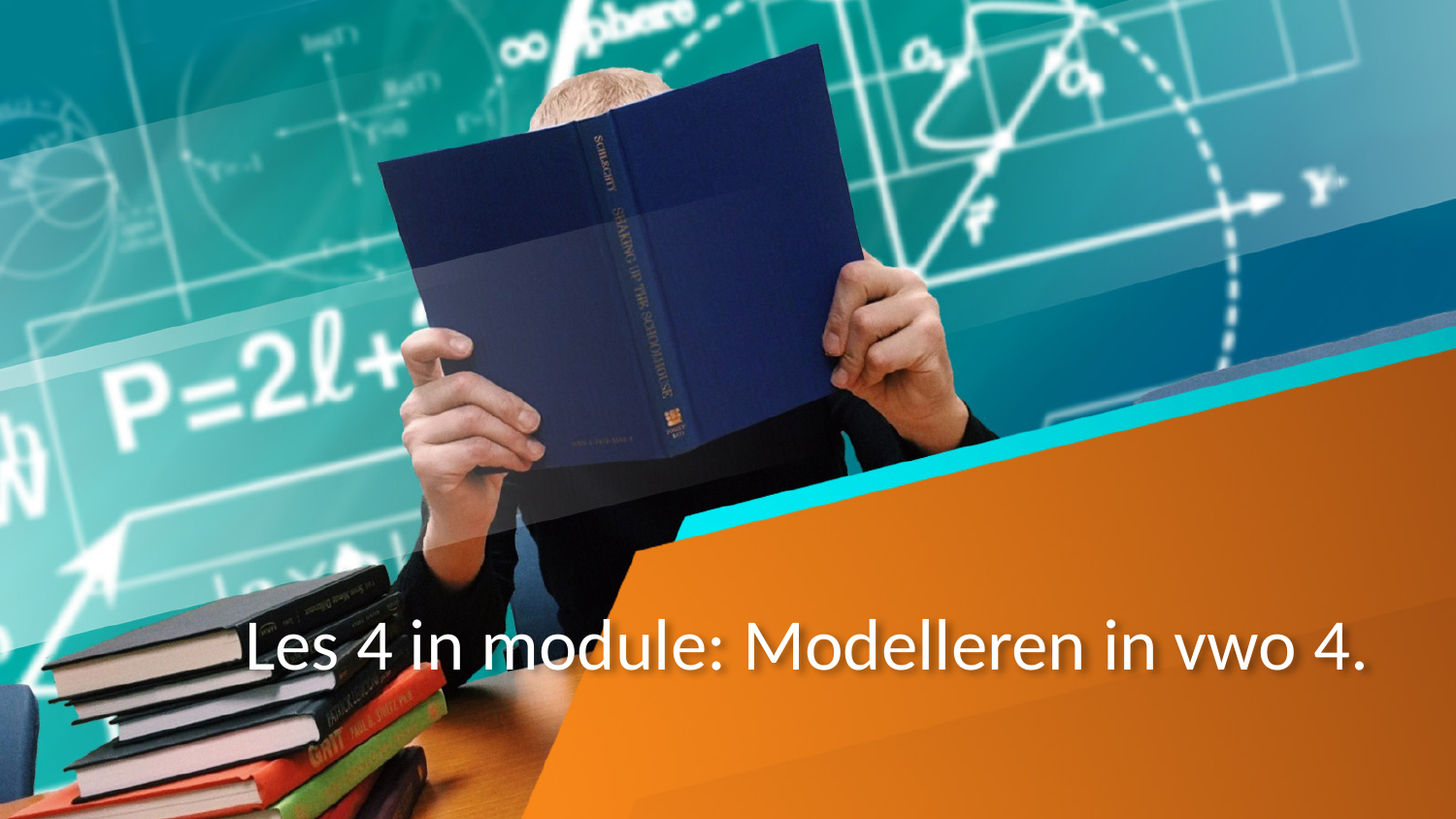

# Les 4 in module: Modelleren in vwo 4.